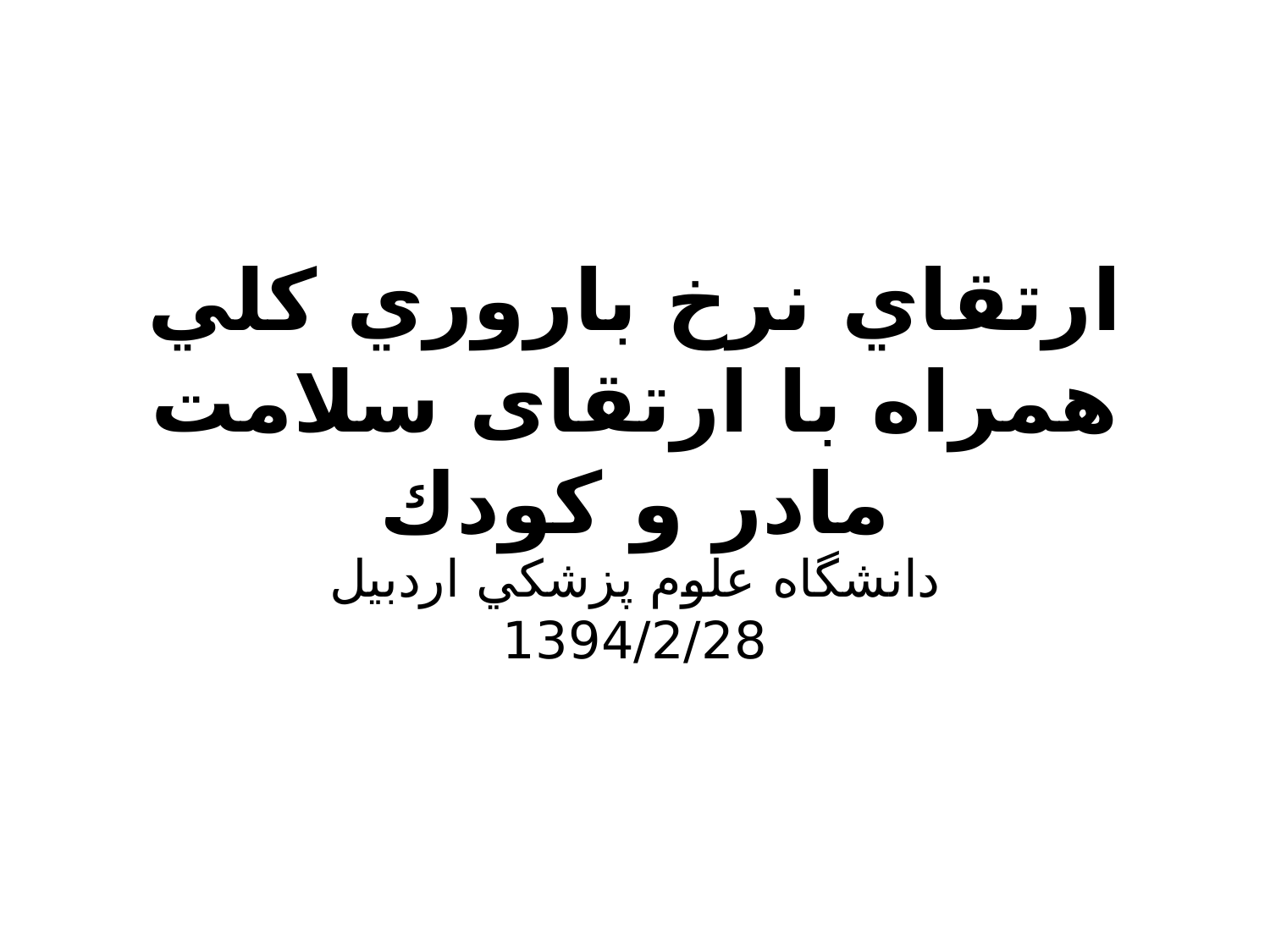

# ارتقاي نرخ باروري كلي همراه با ارتقای سلامت مادر و كودك
دانشگاه علوم پزشكي اردبیل 1394/2/28